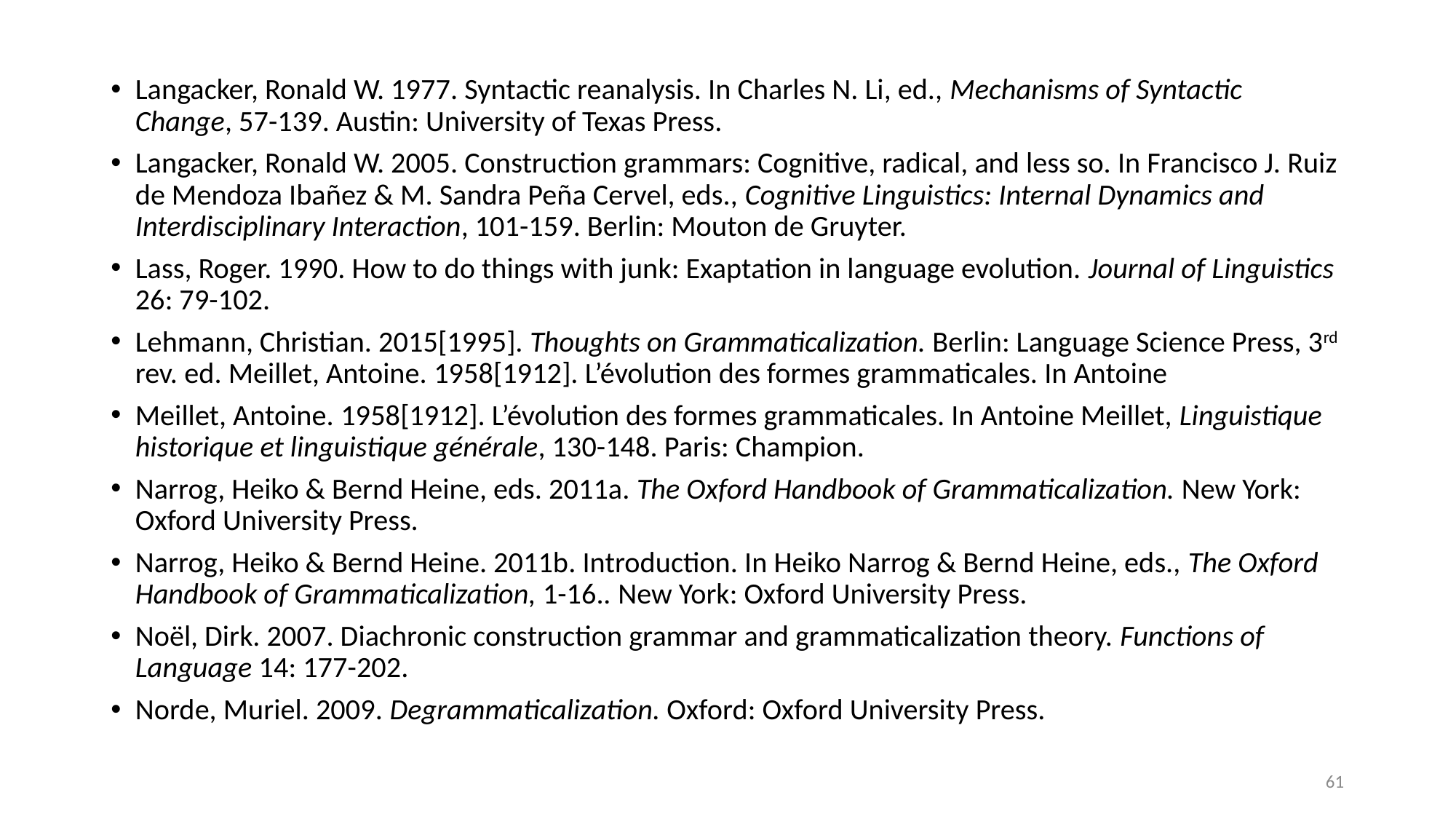

Langacker, Ronald W. 1977. Syntactic reanalysis. In Charles N. Li, ed., Mechanisms of Syntactic Change, 57-139. Austin: University of Texas Press.
Langacker, Ronald W. 2005. Construction grammars: Cognitive, radical, and less so. In Francisco J. Ruiz de Mendoza Ibañez & M. Sandra Peña Cervel, eds., Cognitive Linguistics: Internal Dynamics and Interdisciplinary Interaction, 101-159. Berlin: Mouton de Gruyter.
Lass, Roger. 1990. How to do things with junk: Exaptation in language evolution. Journal of Linguistics 26: 79-102.
Lehmann, Christian. 2015[1995]. Thoughts on Grammaticalization. Berlin: Language Science Press, 3rd rev. ed. Meillet, Antoine. 1958[1912]. L’évolution des formes grammaticales. In Antoine
Meillet, Antoine. 1958[1912]. L’évolution des formes grammaticales. In Antoine Meillet, Linguistique historique et linguistique générale, 130-148. Paris: Champion.
Narrog, Heiko & Bernd Heine, eds. 2011a. The Oxford Handbook of Grammaticalization. New York: Oxford University Press.
Narrog, Heiko & Bernd Heine. 2011b. Introduction. In Heiko Narrog & Bernd Heine, eds., The Oxford Handbook of Grammaticalization, 1-16.. New York: Oxford University Press.
Noël, Dirk. 2007. Diachronic construction grammar and grammaticalization theory. Functions of Language 14: 177-202.
Norde, Muriel. 2009. Degrammaticalization. Oxford: Oxford University Press.

61